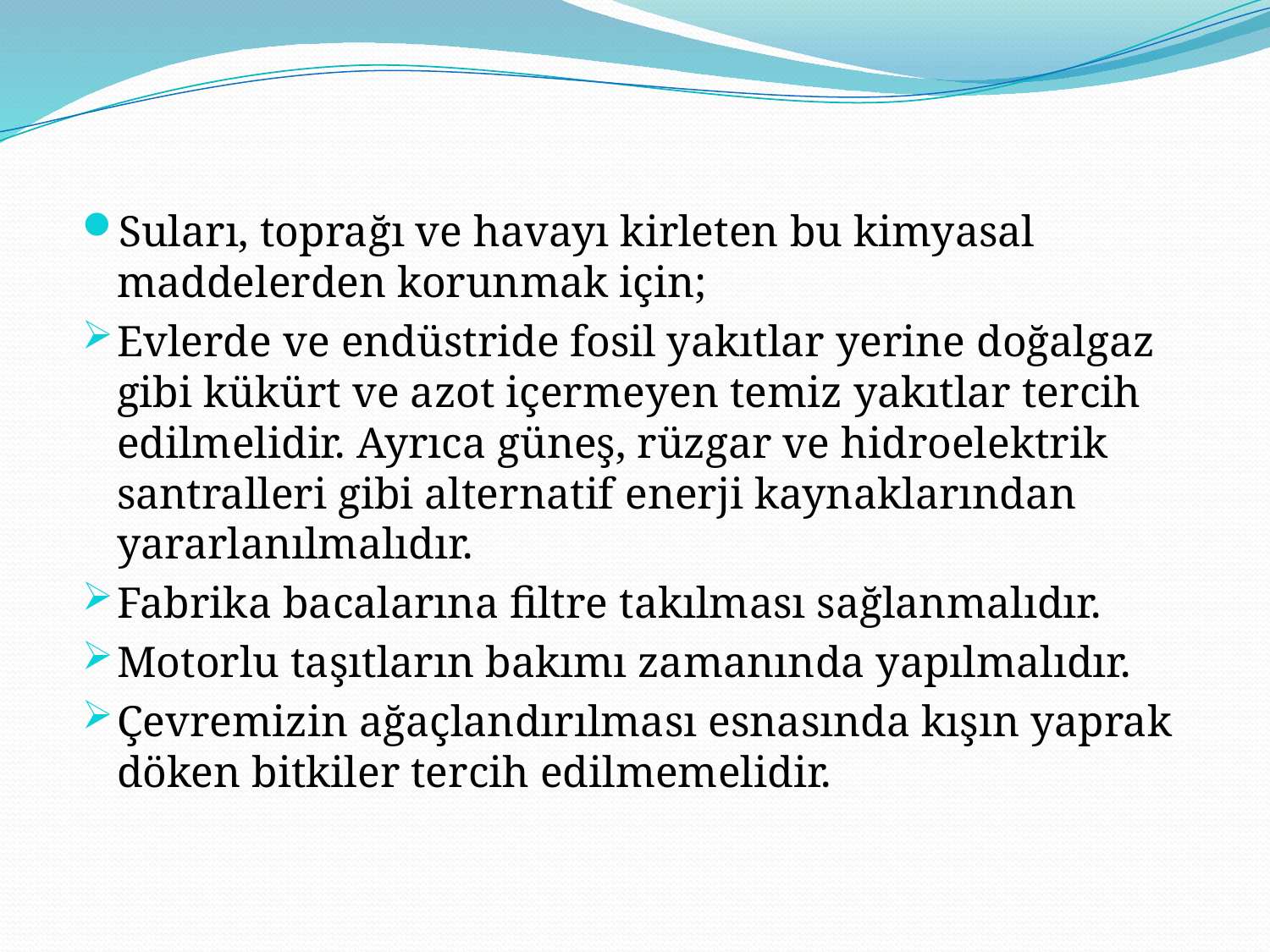

Suları, toprağı ve havayı kirleten bu kimyasal maddelerden korunmak için;
Evlerde ve endüstride fosil yakıtlar yerine doğalgaz gibi kükürt ve azot içermeyen temiz yakıtlar tercih edilmelidir. Ayrıca güneş, rüzgar ve hidroelektrik santralleri gibi alternatif enerji kaynaklarından yararlanılmalıdır.
Fabrika bacalarına filtre takılması sağlanmalıdır.
Motorlu taşıtların bakımı zamanında yapılmalıdır.
Çevremizin ağaçlandırılması esnasında kışın yaprak döken bitkiler tercih edilmemelidir.